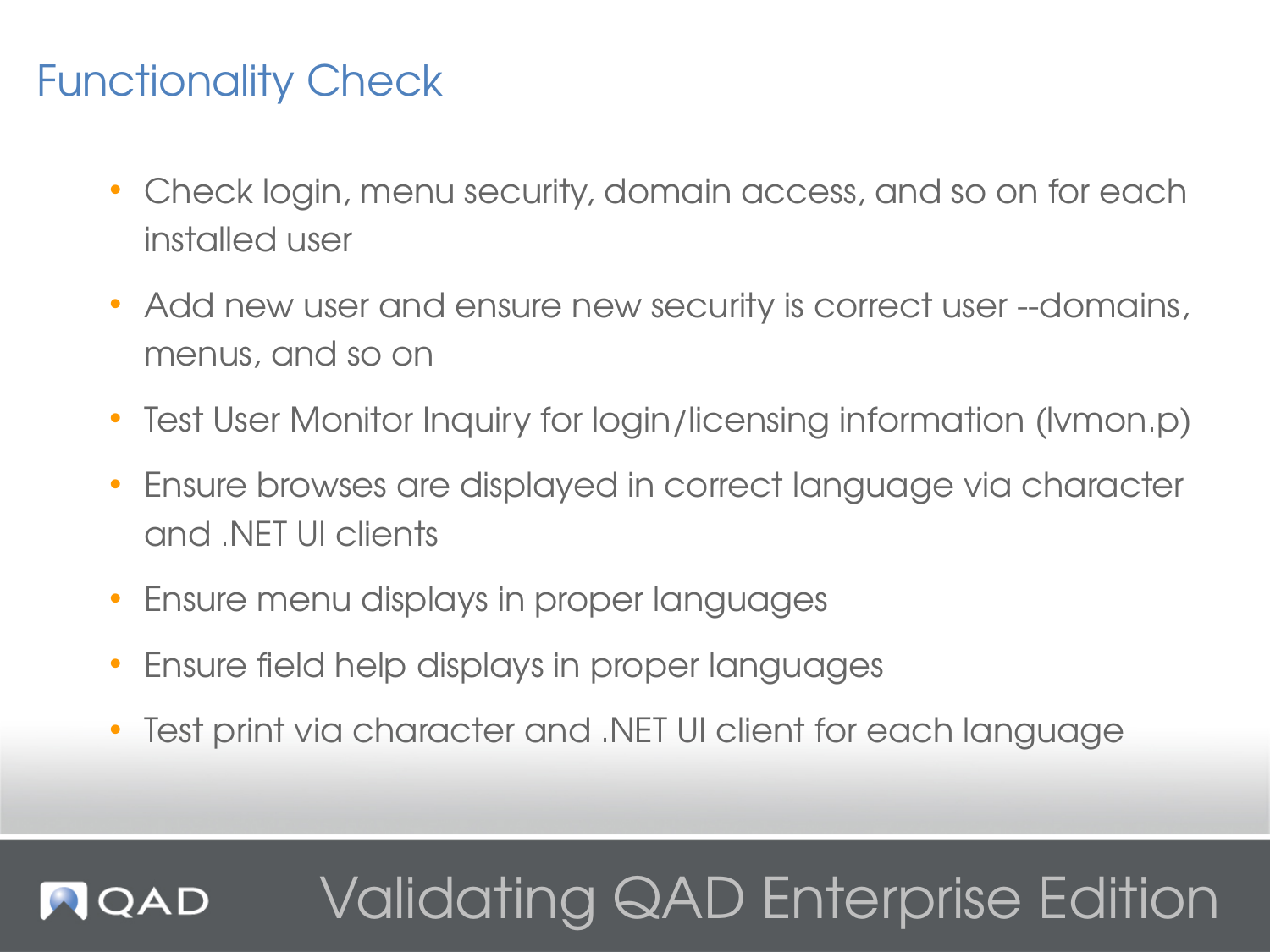

Functionality Check
Check login, menu security, domain access, and so on for each installed user
Add new user and ensure new security is correct user --domains, menus, and so on
Test User Monitor Inquiry for login/licensing information (lvmon.p)
Ensure browses are displayed in correct language via character and .NET UI clients
Ensure menu displays in proper languages
Ensure field help displays in proper languages
Test print via character and .NET UI client for each language

# Validating QAD Enterprise Edition